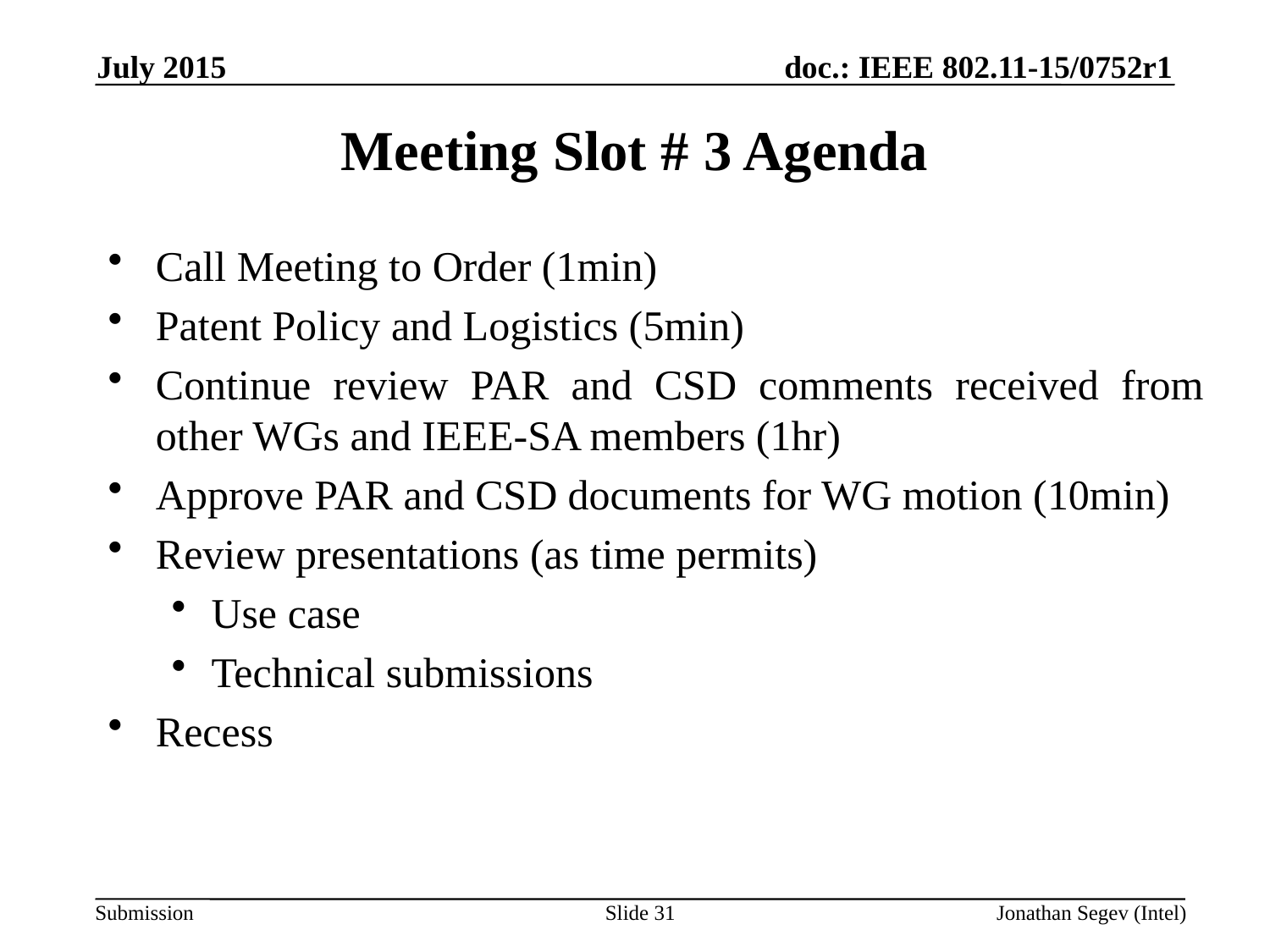

July 2015
Meeting Slot # 3 Agenda
Call Meeting to Order (1min)
Patent Policy and Logistics (5min)
Continue review PAR and CSD comments received from other WGs and IEEE-SA members (1hr)
Approve PAR and CSD documents for WG motion (10min)
Review presentations (as time permits)
Use case
Technical submissions
Recess
Slide 31
Jonathan Segev (Intel)